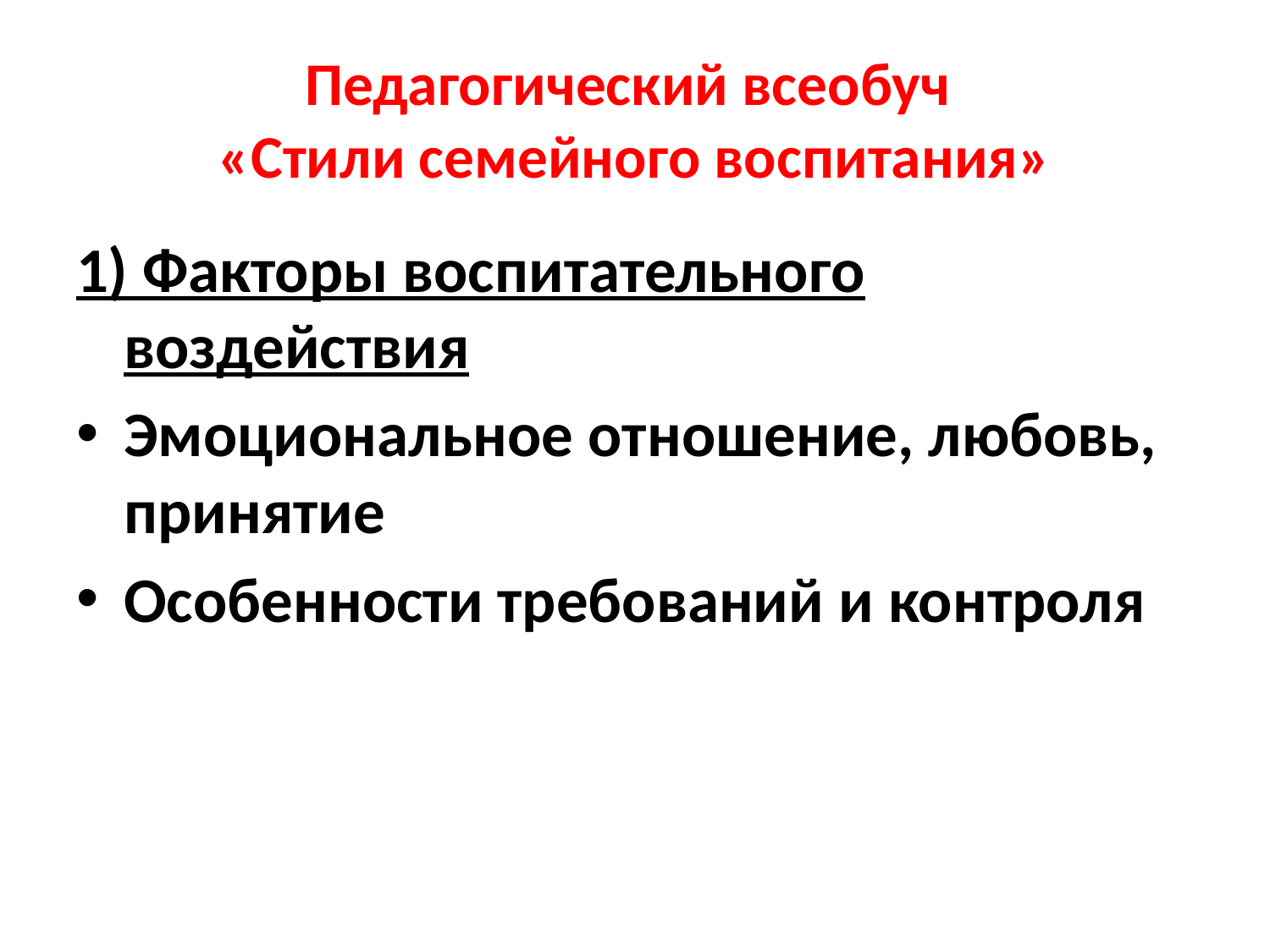

# Педагогический всеобуч «Стили семейного воспитания»
1) Факторы воспитательного воздействия
Эмоциональное отношение, любовь, принятие
Особенности требований и контроля